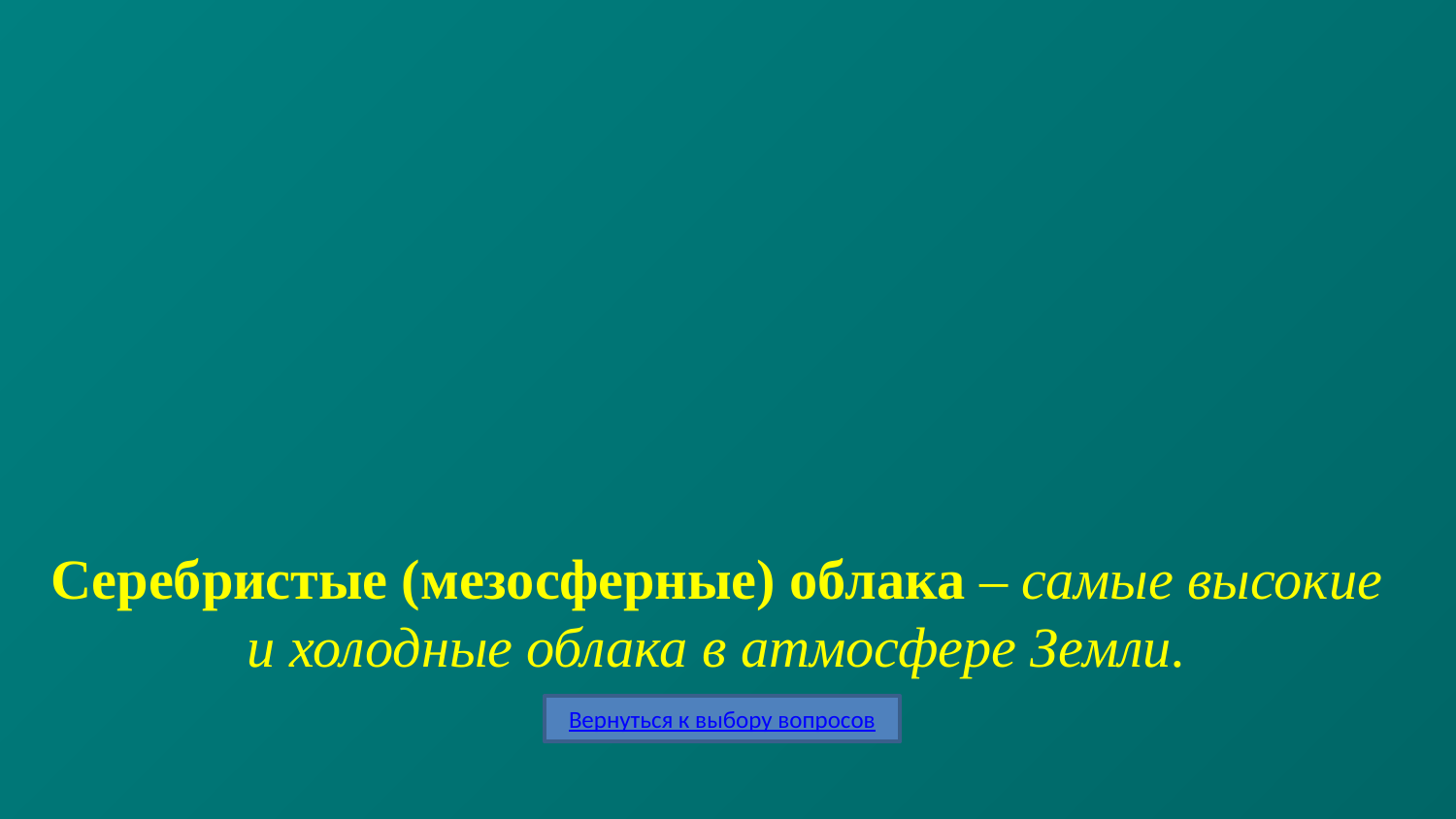

# Серебристые (мезосферные) облака – самые высокие и холодные облака в атмосфере Земли.